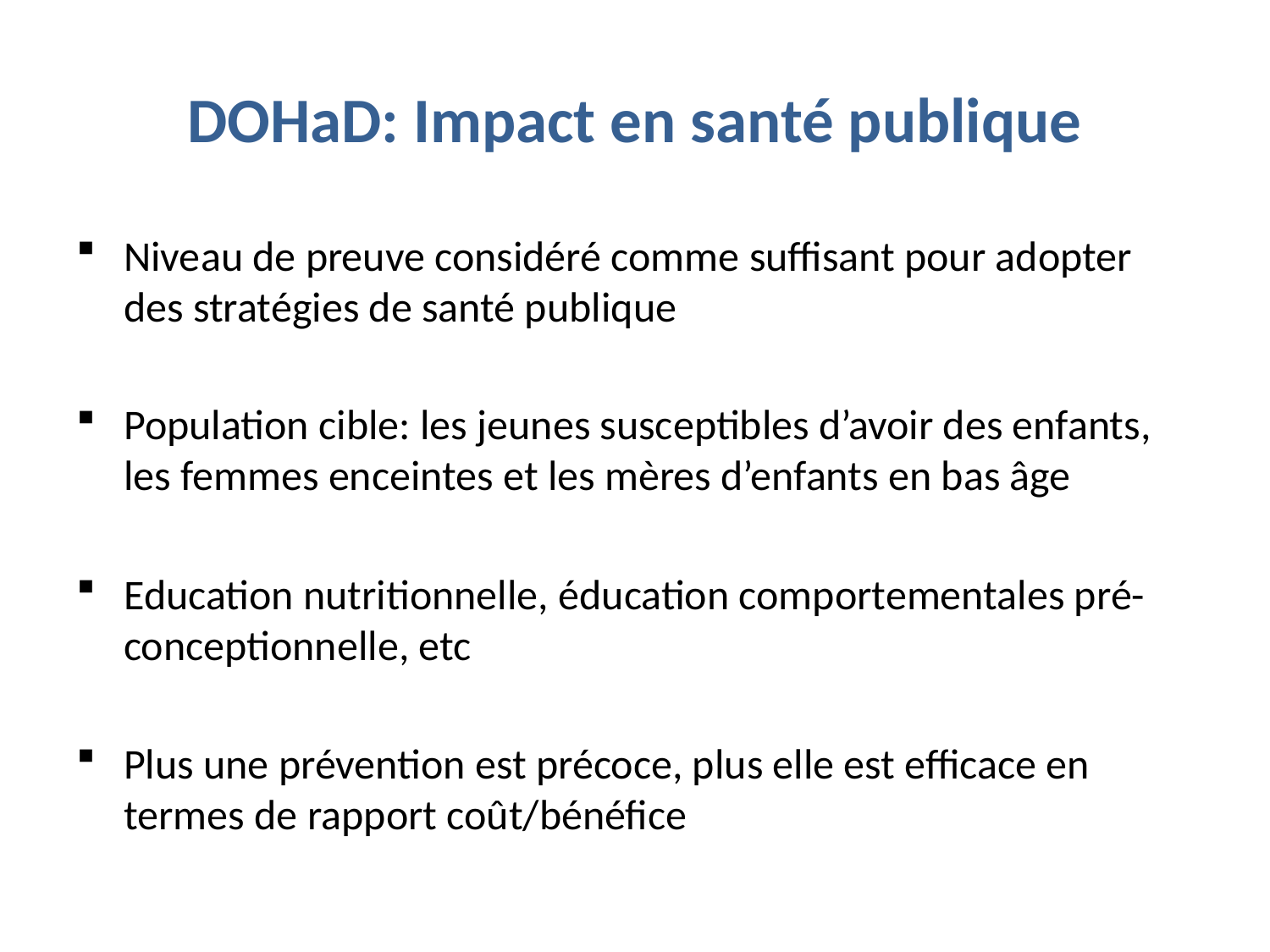

# DOHaD: Impact en santé publique
Niveau de preuve considéré comme suffisant pour adopter des stratégies de santé publique

Population cible: les jeunes susceptibles d’avoir des enfants, les femmes enceintes et les mères d’enfants en bas âge

Education nutritionnelle, éducation comportementales pré-conceptionnelle, etc

Plus une prévention est précoce, plus elle est efficace en termes de rapport coût/bénéfice